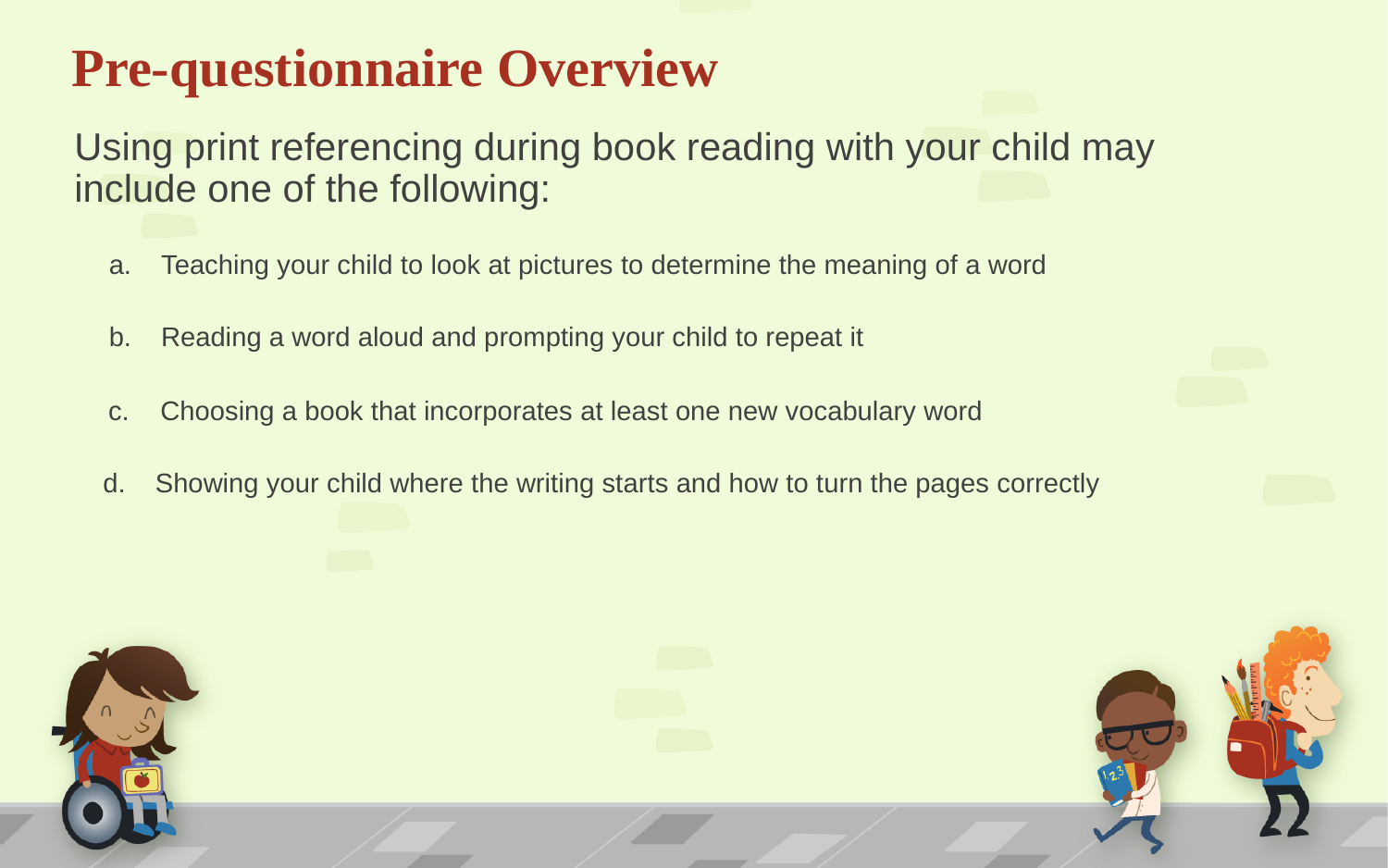

# Pre-questionnaire Overview
Using print referencing during book reading with your child may include one of the following:

Teaching your child to look at pictures to determine the meaning of a word
Reading a word aloud and prompting your child to repeat it
Choosing a book that incorporates at least one new vocabulary word
Showing your child where the writing starts and how to turn the pages correctly